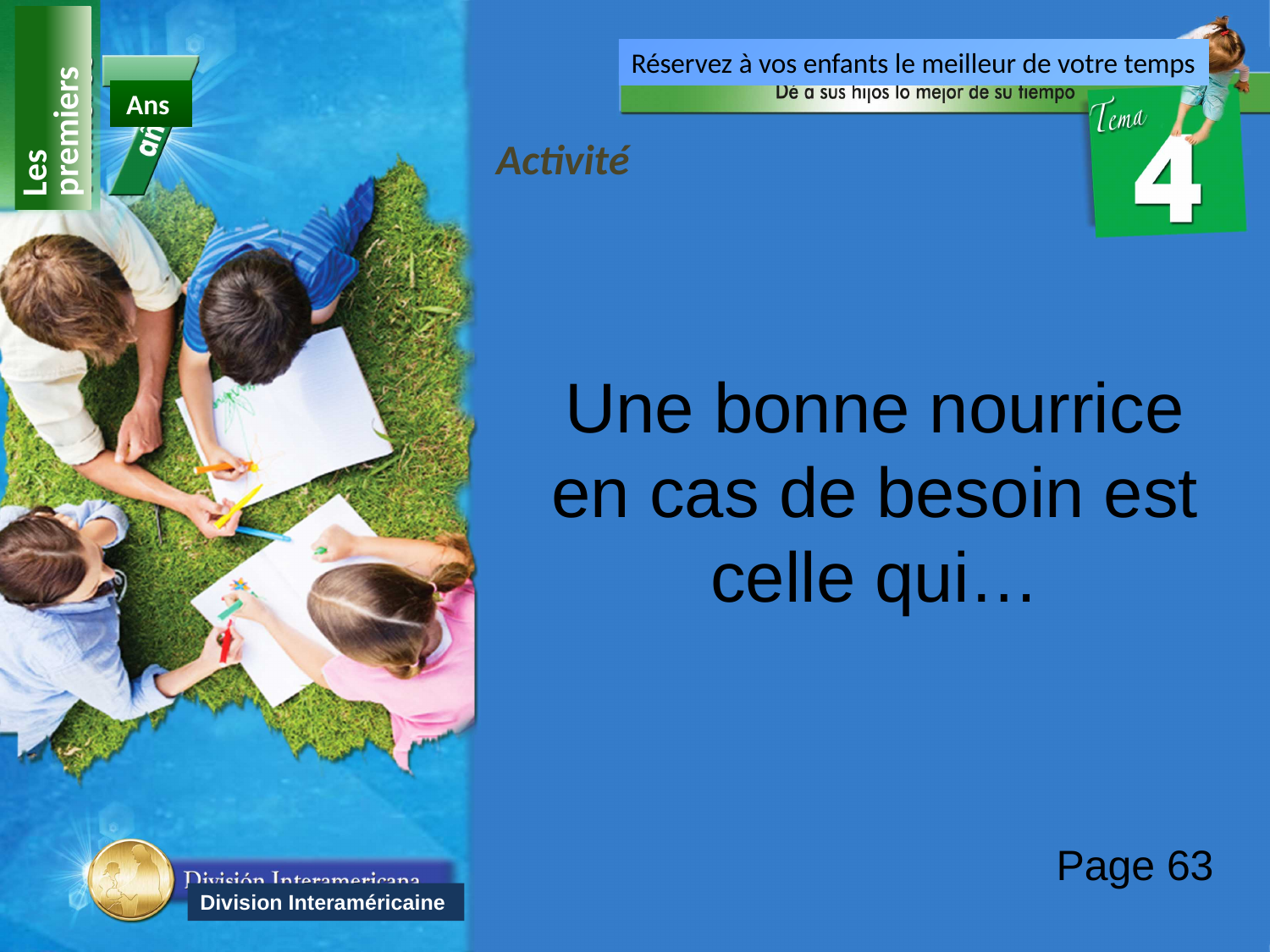

Réservez à vos enfants le meilleur de votre temps
Les premiers
Ans
Activité
Une bonne nourrice en cas de besoin est celle qui…
Page 63
Division Interaméricaine